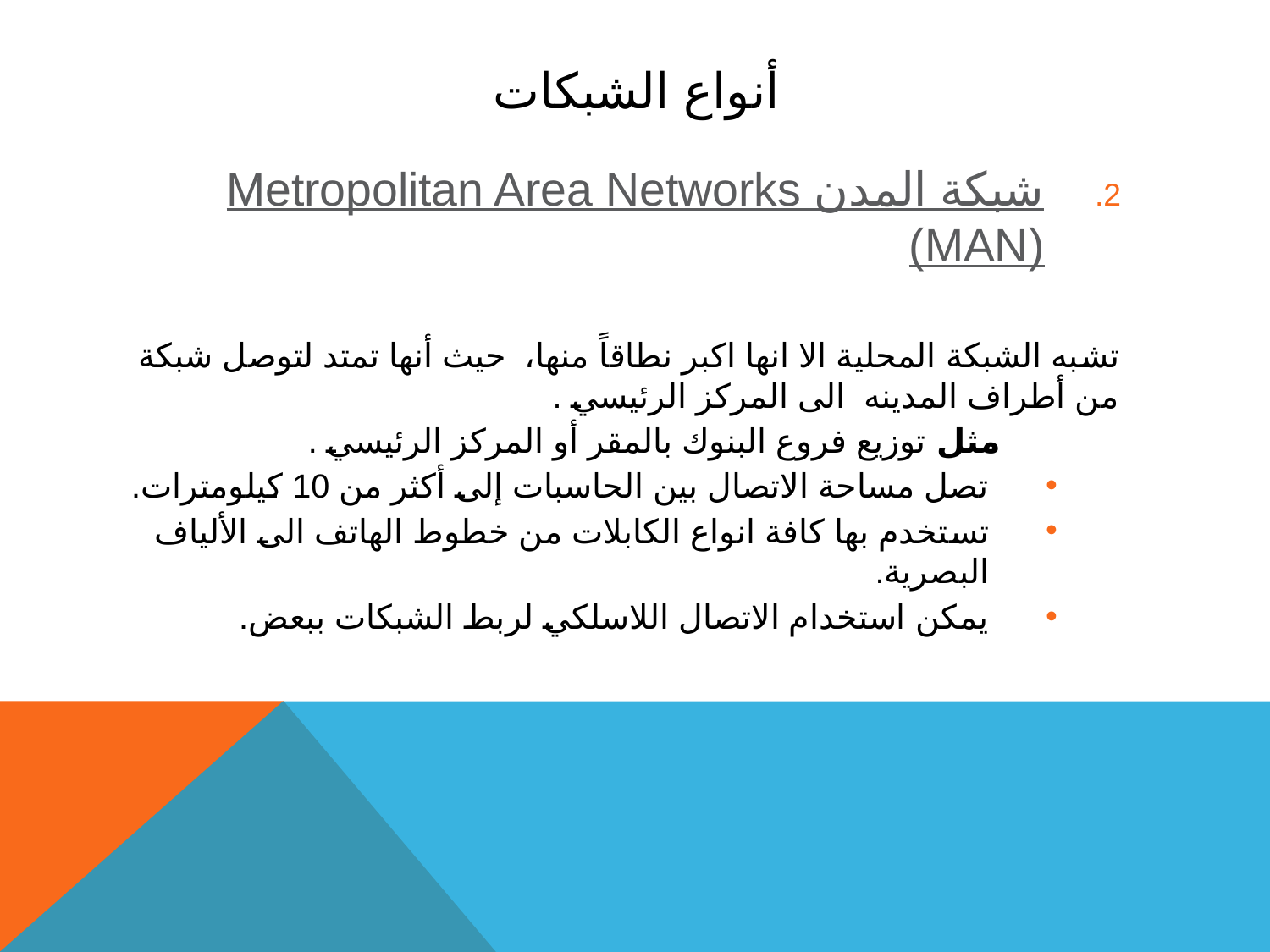

# أنواع الشبكات
شبكة المدن Metropolitan Area Networks (MAN)
تشبه الشبكة المحلية الا انها اكبر نطاقاً منها،  حيث أنها تمتد لتوصل شبكة من أطراف المدينه  الى المركز الرئيسي .
      مثل توزيع فروع البنوك بالمقر أو المركز الرئيسي .
تصل مساحة الاتصال بين الحاسبات إلى أكثر من 10 كيلومترات.
تستخدم بها كافة انواع الكابلات من خطوط الهاتف الى الألياف البصرية.
يمكن استخدام الاتصال اللاسلكي لربط الشبكات ببعض.